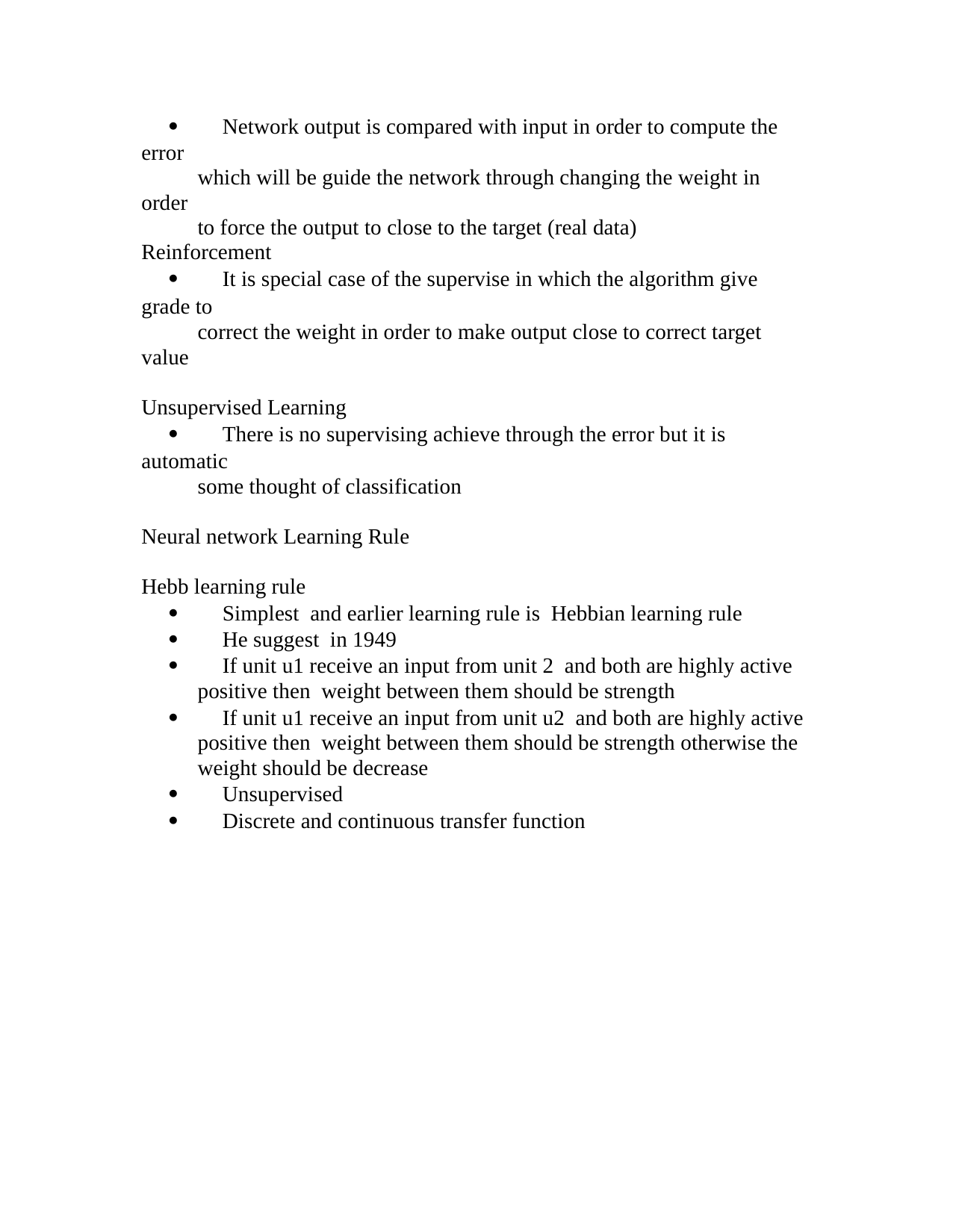

•    Network output is compared with input in order to compute the error
which will be guide the network through changing the weight in order
to force the output to close to the target (real data)
Reinforcement
•    It is special case of the supervise in which the algorithm give grade to
correct the weight in order to make output close to correct target value

Unsupervised Learning
•    There is no supervising achieve through the error but it is automatic
some thought of classification

Neural network Learning Rule

Hebb learning rule
•    Simplest  and earlier learning rule is  Hebbian learning rule
•    He suggest  in 1949
•    If unit u1 receive an input from unit 2  and both are highly active
positive then  weight between them should be strength
•    If unit u1 receive an input from unit u2  and both are highly active
positive then  weight between them should be strength otherwise the
weight should be decrease
•    Unsupervised
•    Discrete and continuous transfer function